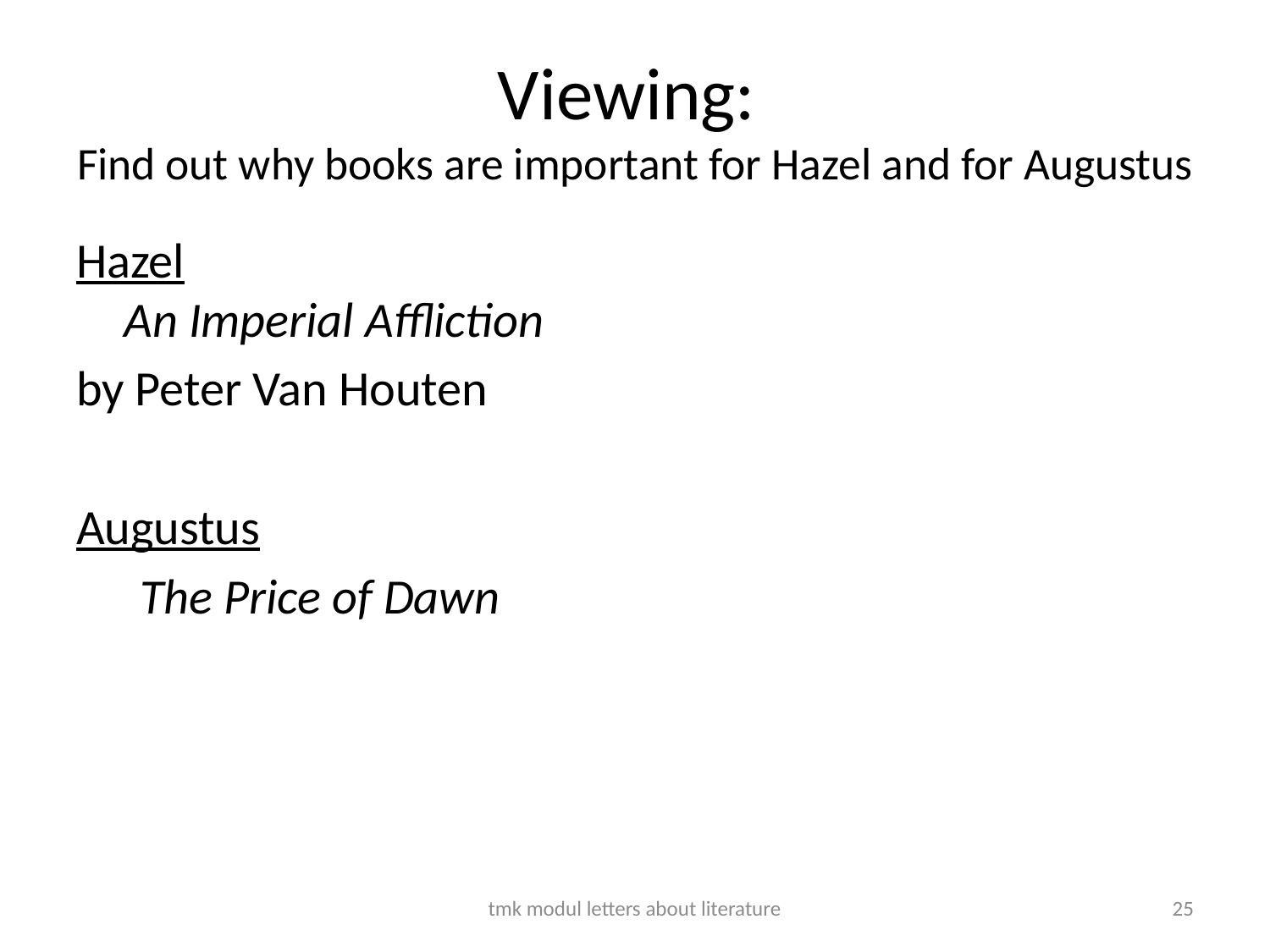

# Viewing: Find out why books are important for Hazel and for Augustus
Hazel
An Imperial Affliction
by Peter Van Houten

Augustus
The Price of Dawn

tmk modul letters about literature
25